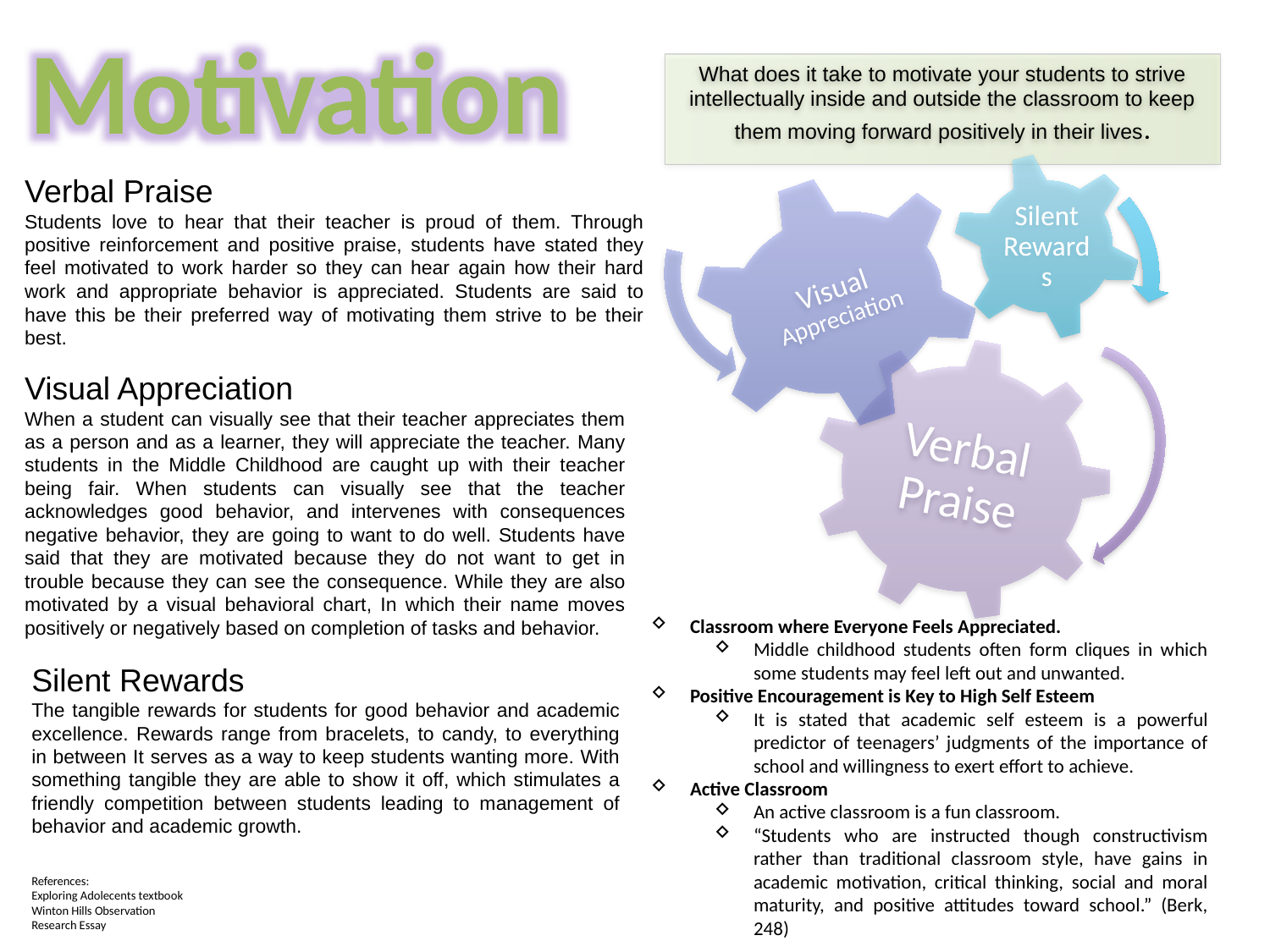

What does it take to motivate your students to strive intellectually inside and outside the classroom to keep them moving forward positively in their lives.
Motivation
Verbal Praise
Visual Appreciation
Silent Rewards
Verbal Praise
Students love to hear that their teacher is proud of them. Through positive reinforcement and positive praise, students have stated they feel motivated to work harder so they can hear again how their hard work and appropriate behavior is appreciated. Students are said to have this be their preferred way of motivating them strive to be their best.
Visual Appreciation
When a student can visually see that their teacher appreciates them as a person and as a learner, they will appreciate the teacher. Many students in the Middle Childhood are caught up with their teacher being fair. When students can visually see that the teacher acknowledges good behavior, and intervenes with consequences negative behavior, they are going to want to do well. Students have said that they are motivated because they do not want to get in trouble because they can see the consequence. While they are also motivated by a visual behavioral chart, In which their name moves positively or negatively based on completion of tasks and behavior.
Classroom where Everyone Feels Appreciated.
Middle childhood students often form cliques in which some students may feel left out and unwanted.
Positive Encouragement is Key to High Self Esteem
It is stated that academic self esteem is a powerful predictor of teenagers’ judgments of the importance of school and willingness to exert effort to achieve.
Active Classroom
An active classroom is a fun classroom.
“Students who are instructed though constructivism rather than traditional classroom style, have gains in academic motivation, critical thinking, social and moral maturity, and positive attitudes toward school.” (Berk, 248)

Silent Rewards
The tangible rewards for students for good behavior and academic excellence. Rewards range from bracelets, to candy, to everything in between It serves as a way to keep students wanting more. With something tangible they are able to show it off, which stimulates a friendly competition between students leading to management of behavior and academic growth.

References:
Exploring Adolecents textbook
Winton Hills Observation
Research Essay